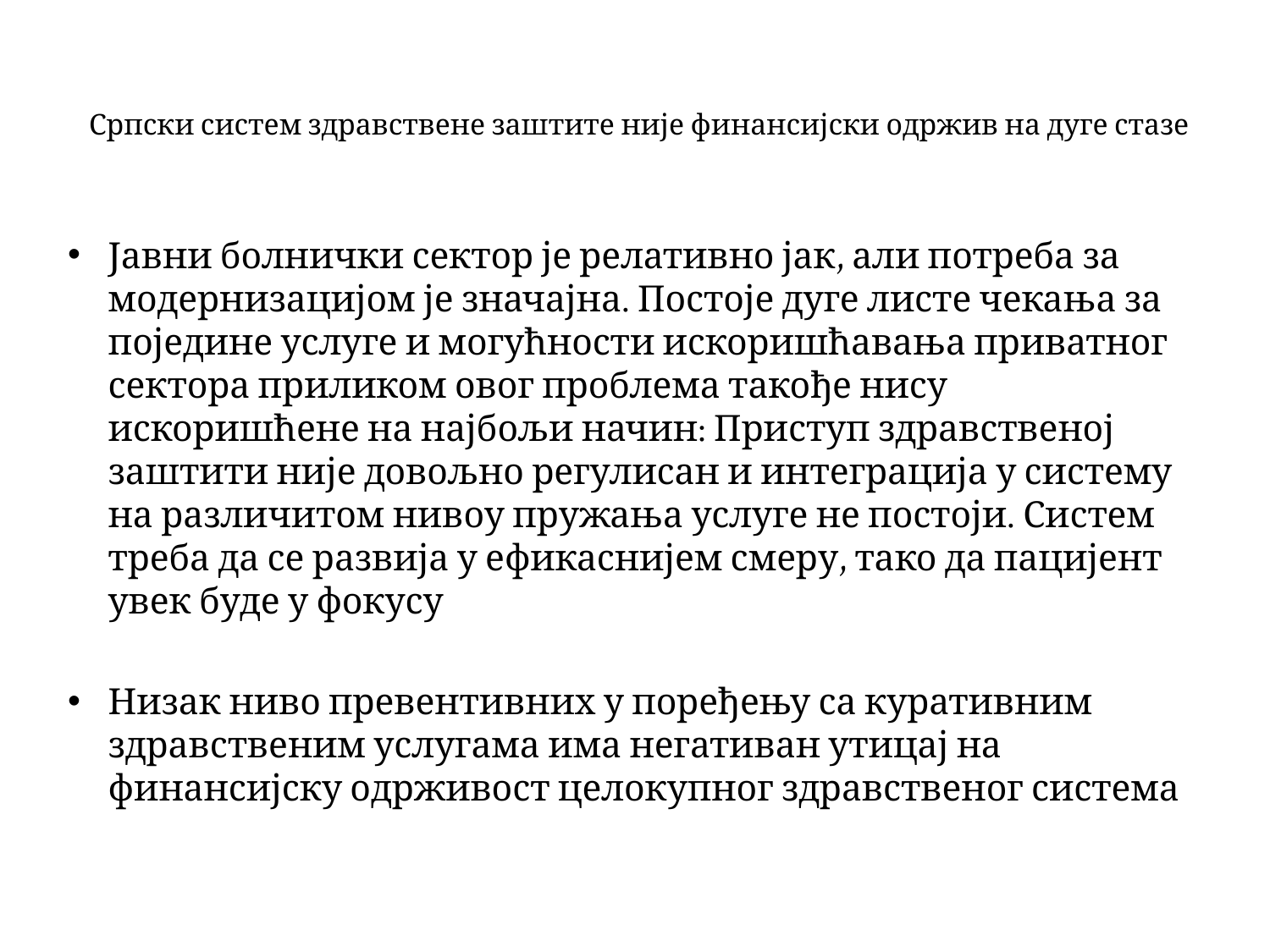

# Српски систем здравствене заштите није финансијски одржив на дуге стазе
Јавни болнички сектор је релативно јак, али потреба за модернизацијом је значајна. Постоје дуге листе чекања за поједине услуге и могућности искоришћавања приватног сектора приликом овог проблема такође нису искоришћене на најбољи начин: Приступ здравственој заштити није довољно регулисан и интеграција у систему на различитом нивоу пружања услуге не постоји. Систем треба да се развија у ефикаснијем смеру, тако да пацијент увек буде у фокусу

Низак ниво превентивних у поређењу са куративним здравственим услугама има негативан утицај на финансијску одрживост целокупног здравственог система